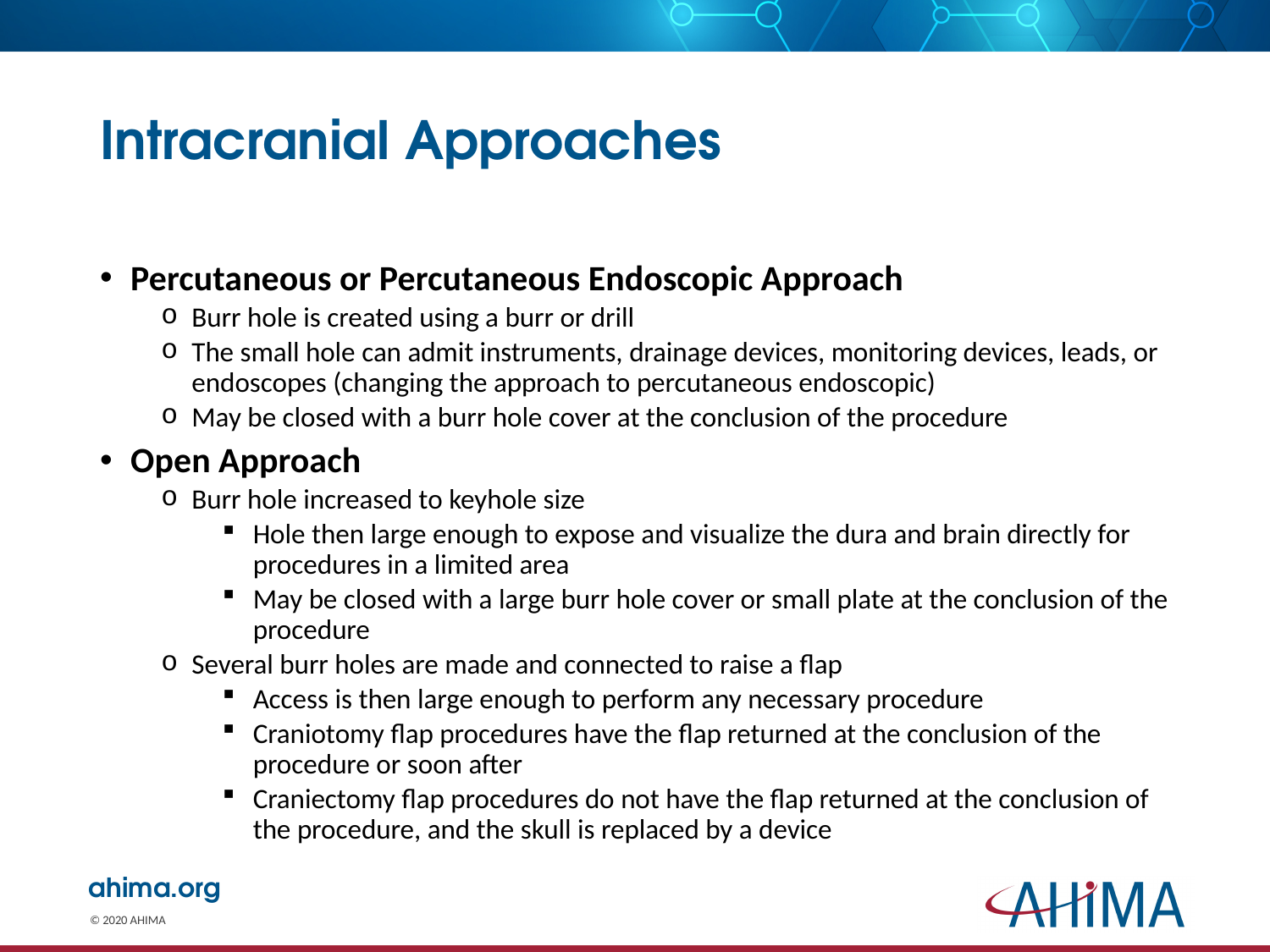

# Intracranial Approaches
Percutaneous or Percutaneous Endoscopic Approach
Burr hole is created using a burr or drill
The small hole can admit instruments, drainage devices, monitoring devices, leads, or endoscopes (changing the approach to percutaneous endoscopic)
May be closed with a burr hole cover at the conclusion of the procedure
Open Approach
Burr hole increased to keyhole size
Hole then large enough to expose and visualize the dura and brain directly for procedures in a limited area
May be closed with a large burr hole cover or small plate at the conclusion of the procedure
Several burr holes are made and connected to raise a flap
Access is then large enough to perform any necessary procedure
Craniotomy flap procedures have the flap returned at the conclusion of the procedure or soon after
Craniectomy flap procedures do not have the flap returned at the conclusion of the procedure, and the skull is replaced by a device